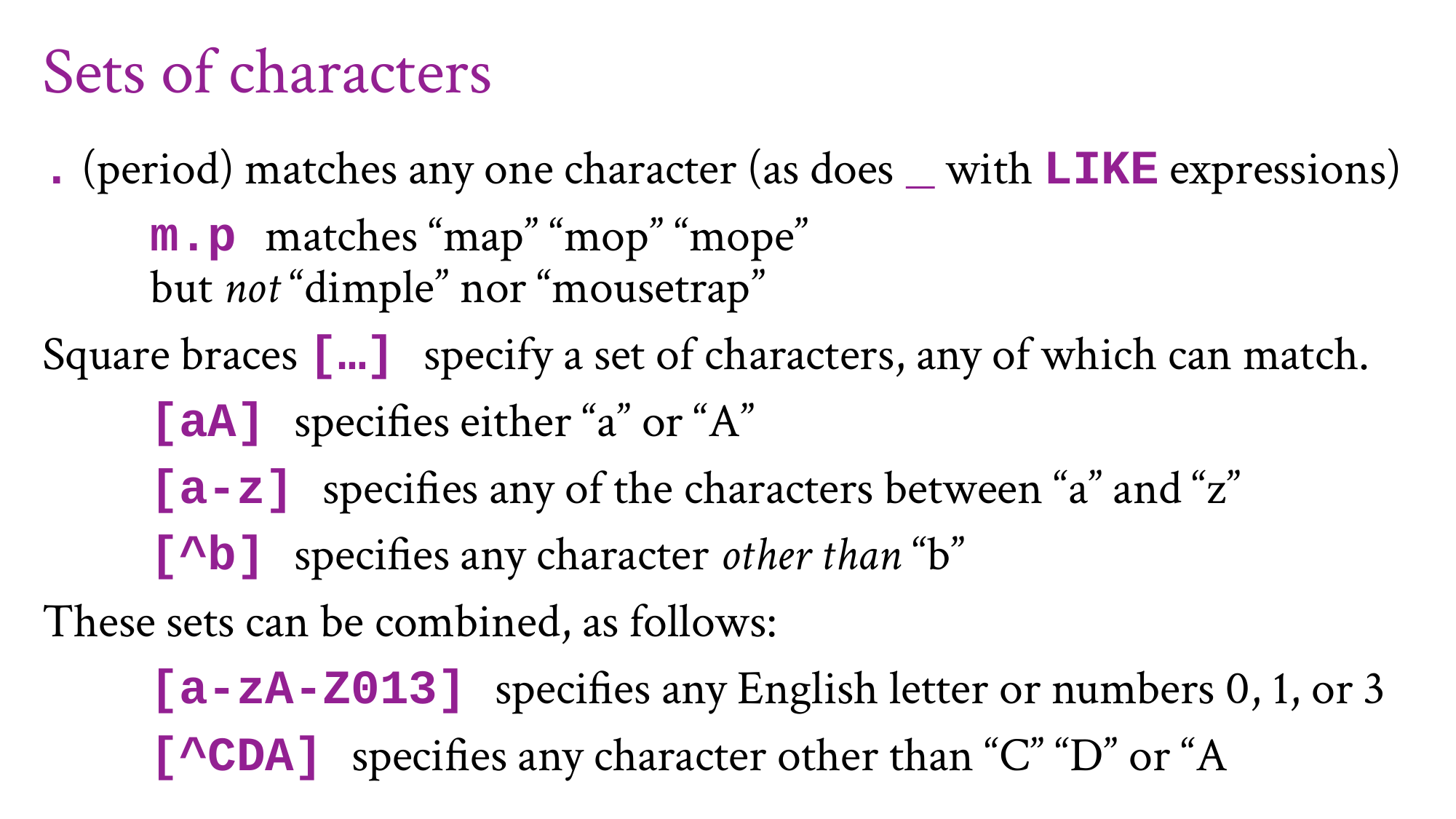

# Sets of characters
. (period) matches any one character (as does _ with LIKE expressions)
	m.p matches “map” “mop” “mope”
	but not “dimple” nor “mousetrap”
Square braces […] specify a set of characters, any of which can match.
	[aA] specifies either “a” or “A”
	[a-z] specifies any of the characters between “a” and “z”
	[^b] specifies any character other than “b”
These sets can be combined, as follows:
	[a-zA-Z013] specifies any English letter or numbers 0, 1, or 3
	[^CDA] specifies any character other than “C” “D” or “A